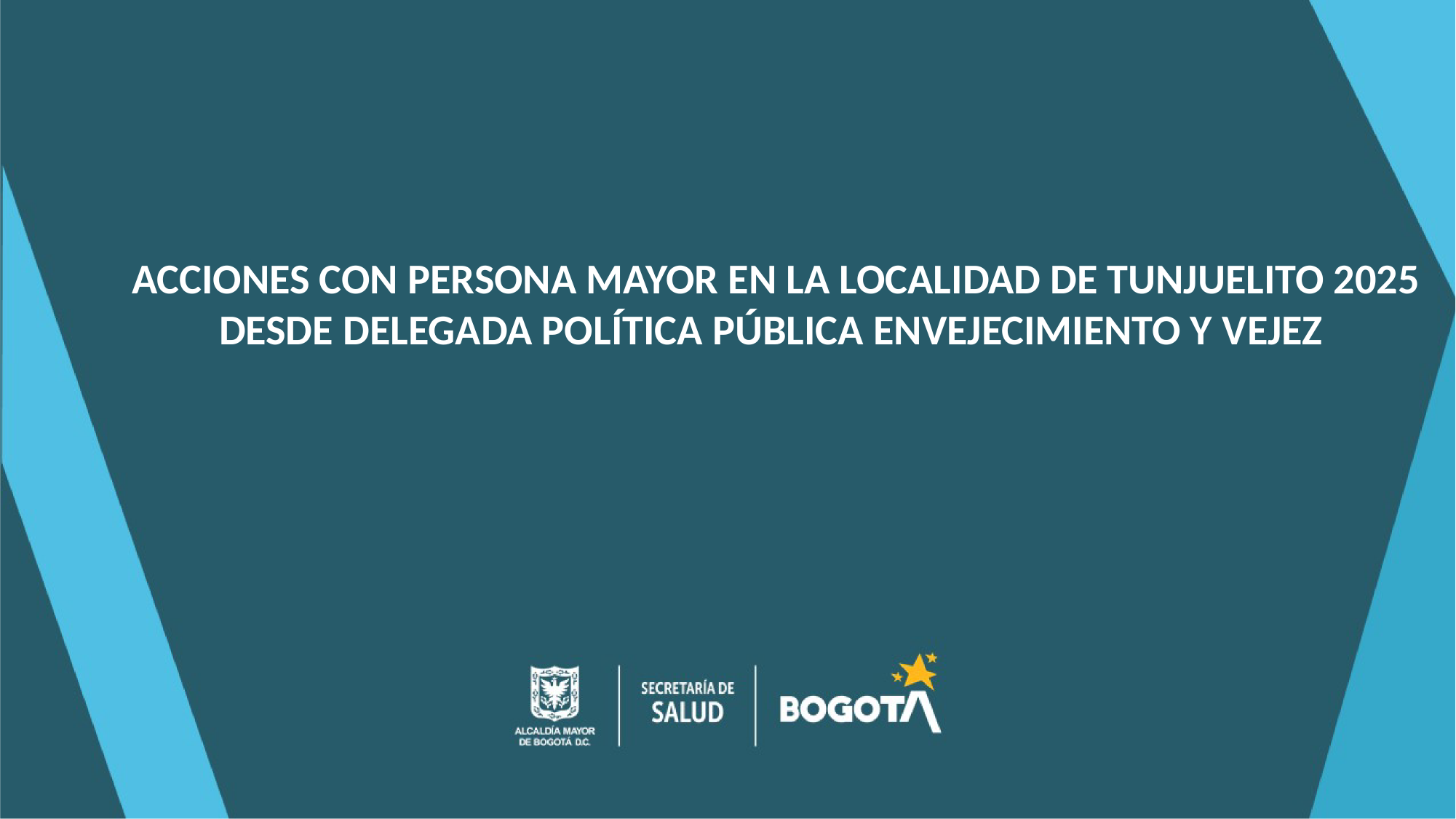

ACCIONES CON PERSONA MAYOR EN LA LOCALIDAD DE TUNJUELITO 2025 DESDE DELEGADA POLÍTICA PÚBLICA ENVEJECIMIENTO Y VEJEZ